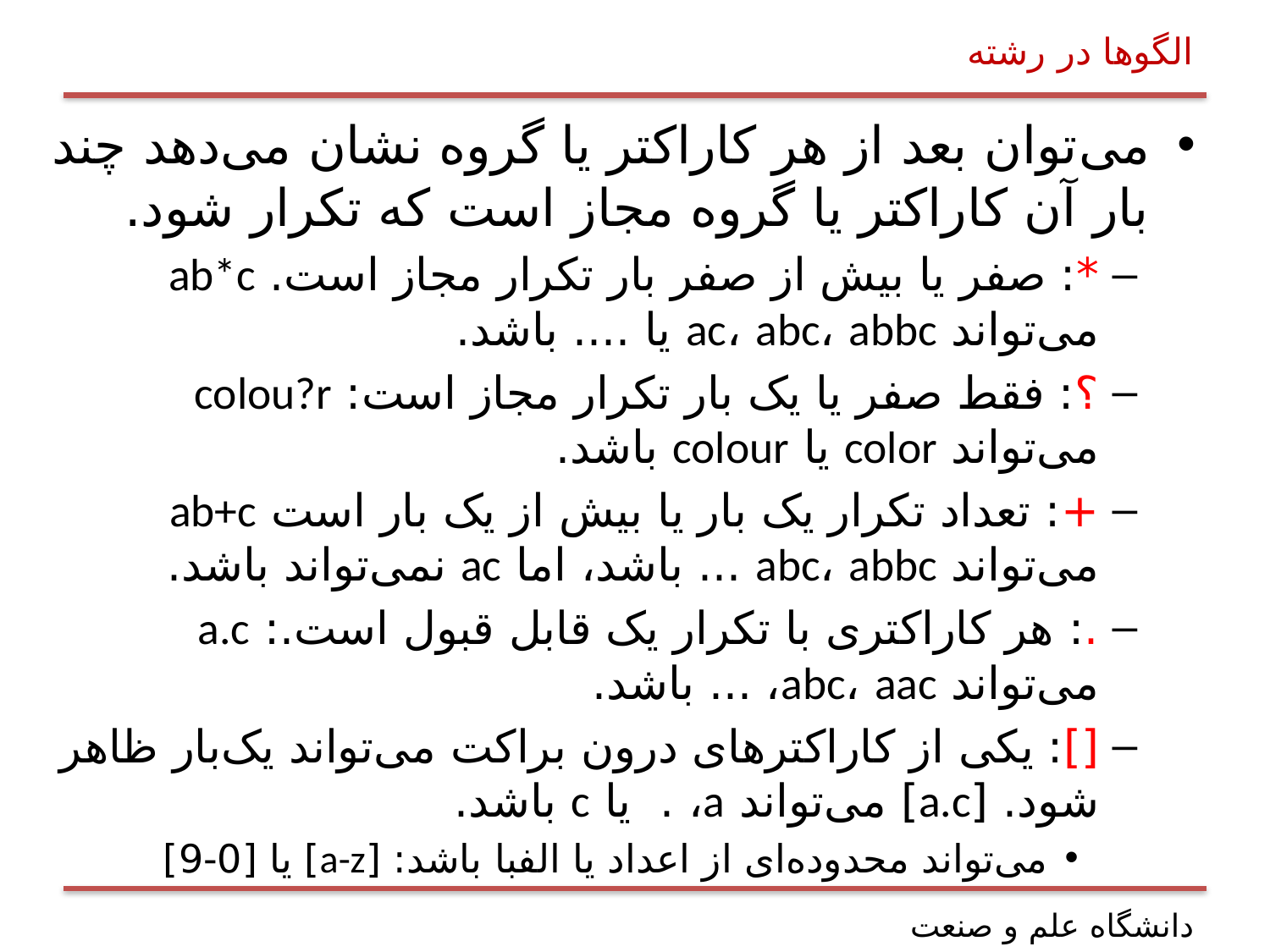

# الگوها در رشته‌
می‌توان بعد از هر کاراکتر یا گروه نشان می‌دهد چند بار آن کاراکتر یا گروه مجاز است که تکرار شود.
‌*: صفر یا بیش از صفر بار تکرار مجاز است. ab*c می‌تواند ac، abc، abbc یا .... باشد.
‌؟: فقط صفر یا یک بار تکرار مجاز است: colou?r  می‌تواند color یا colour باشد.
‌+: تعداد تکرار یک بار یا بیش از یک بار است ab+c می‌تواند abc، abbc ... باشد، اما ac نمی‌تواند باشد.
‌.: هر کاراکتری با تکرار یک قابل قبول است.: a.c  می‌تواند abc، aac، ... باشد.
‌[]: یکی از کاراکترهای درون براکت می‌تواند یک‌بار ظاهر شود. [a.c] می‌تواند a، .  یا c باشد.
می‌تواند محدوده‌ای از اعداد یا الفبا باشد: [a-z] یا [0-9]